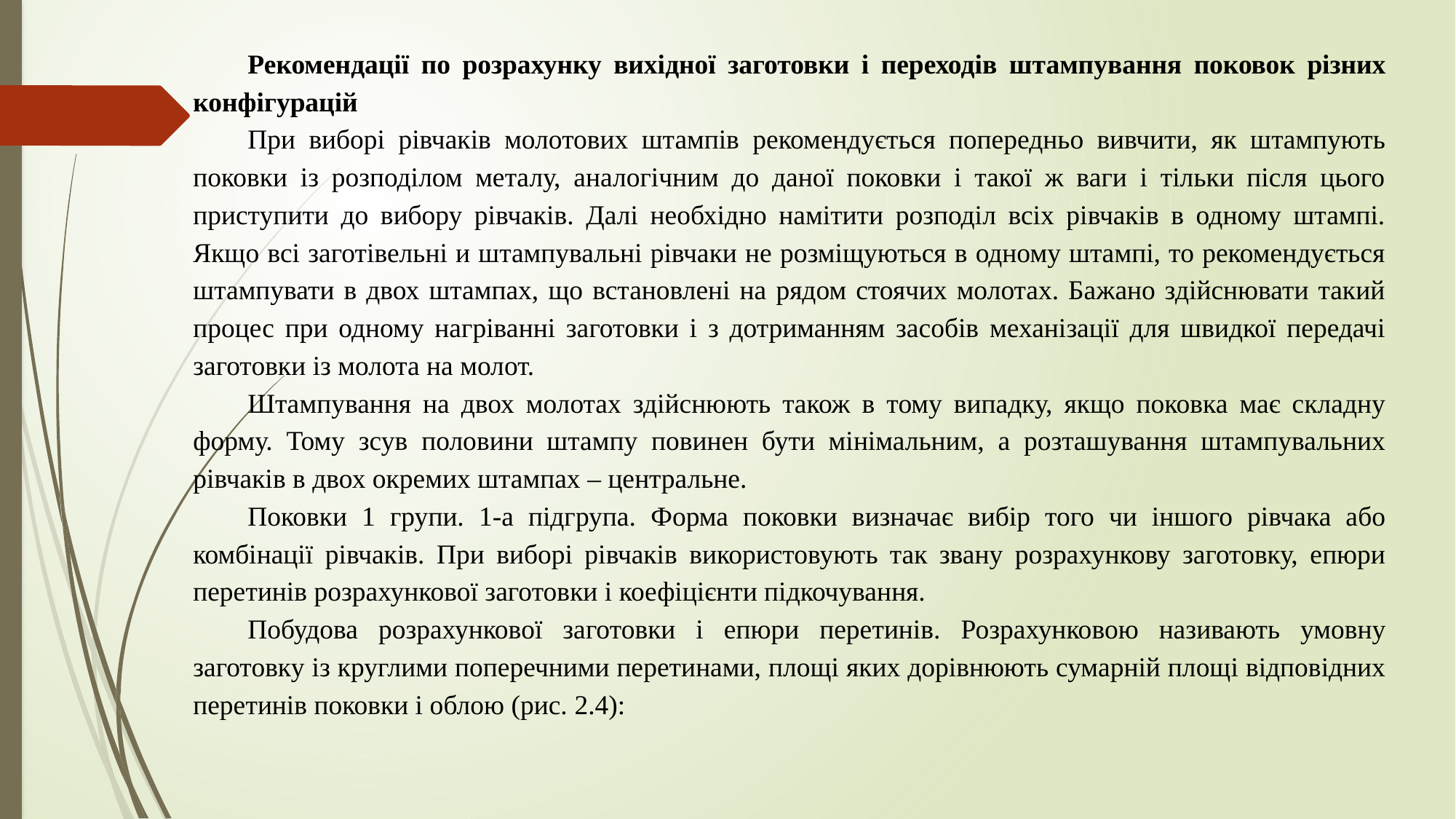

Рекомендації по розрахунку вихідної заготовки і переходів штампування поковок різних конфігурацій
При виборі рівчаків молотових штампів рекомендується попередньо вивчити, як штампують поковки із розподілом металу, аналогічним до даної поковки і такої ж ваги і тільки після цього приступити до вибору рівчаків. Далі необхідно намітити розподіл всіх рівчаків в одному штампі. Якщо всі заготівельні и штампувальні рівчаки не розміщуються в одному штампі, то рекомендується штампувати в двох штампах, що встановлені на рядом стоячих молотах. Бажано здійснювати такий процес при одному нагріванні заготовки і з дотриманням засобів механізації для швидкої передачі заготовки із молота на молот.
Штампування на двох молотах здійснюють також в тому випадку, якщо поковка має складну форму. Тому зсув половини штампу повинен бути мінімальним, а розташування штампувальних рівчаків в двох окремих штампах – центральне.
Поковки 1 групи. 1-а підгрупа. Форма поковки визначає вибір того чи іншого рівчака або комбінації рівчаків. При виборі рівчаків використовують так звану розрахункову заготовку, епюри перетинів розрахункової заготовки і коефіцієнти підкочування.
Побудова розрахункової заготовки і епюри перетинів. Розрахунковою називають умовну заготовку із круглими поперечними перетинами, площі яких дорівнюють сумарній площі відповідних перетинів поковки і облою (рис. 2.4):